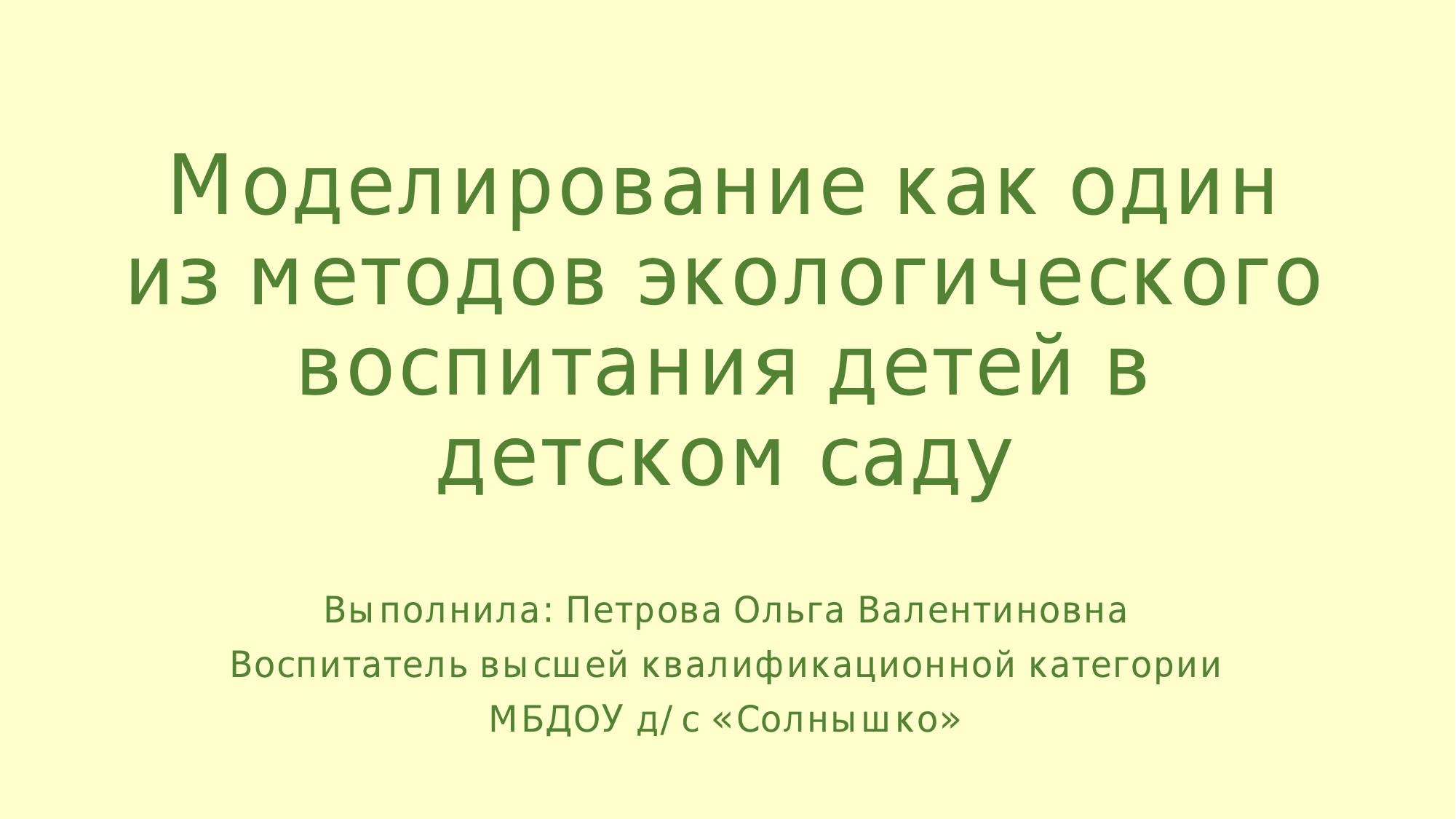

# Моделирование как один из методов экологического воспитания детей в детском саду
Выполнила: Петрова Ольга Валентиновна
Воспитатель высшей квалификационной категории
МБДОУ д/с «Солнышко»